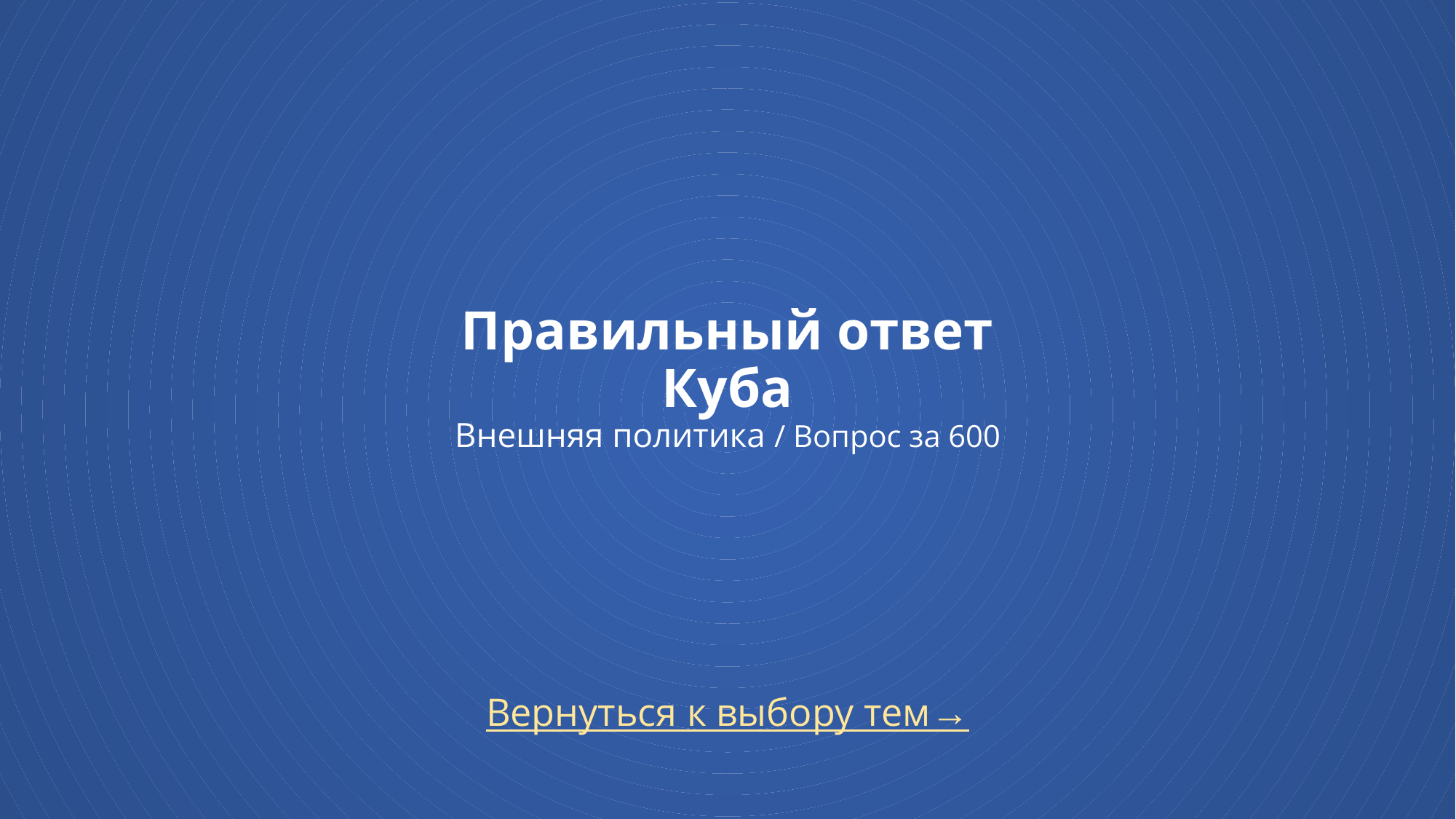

# Правильный ответ Куба Внешняя политика / Вопрос за 600
Вернуться к выбору тем→